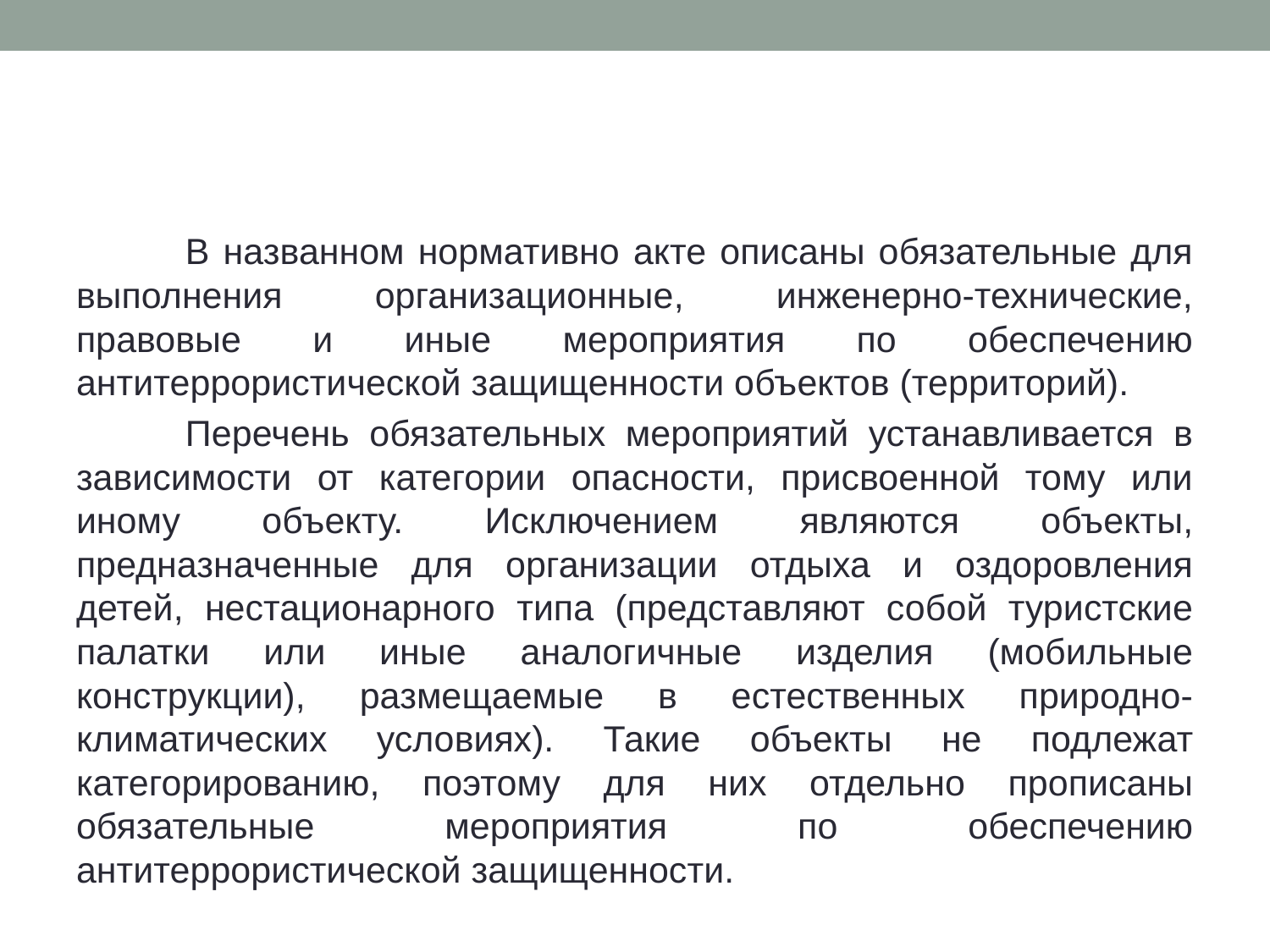

#
	В названном нормативно акте описаны обязательные для выполнения организационные, инженерно-технические, правовые и иные мероприятия по обеспечению антитеррористической защищенности объектов (территорий).
	Перечень обязательных мероприятий устанавливается в зависимости от категории опасности, присвоенной тому или иному объекту. Исключением являются объекты, предназначенные для организации отдыха и оздоровления детей, нестационарного типа (представляют собой туристские палатки или иные аналогичные изделия (мобильные конструкции), размещаемые в естественных природно-климатических условиях). Такие объекты не подлежат категорированию, поэтому для них отдельно прописаны обязательные мероприятия по обеспечению антитеррористической защищенности.